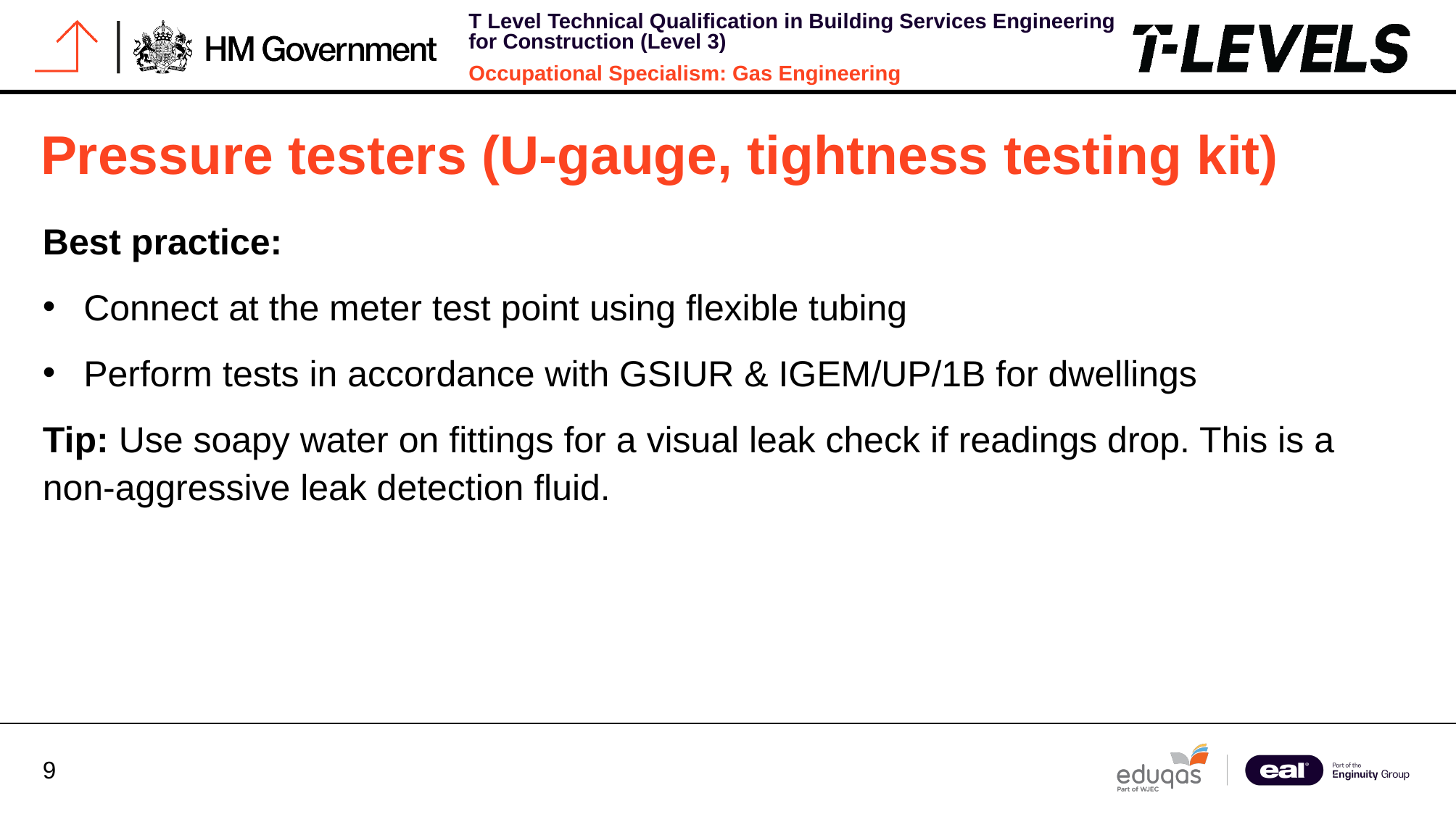

# Pressure testers (U-gauge, tightness testing kit)
Best practice:
Connect at the meter test point using flexible tubing
Perform tests in accordance with GSIUR & IGEM/UP/1B for dwellings
Tip: Use soapy water on fittings for a visual leak check if readings drop. This is a non-aggressive leak detection fluid.